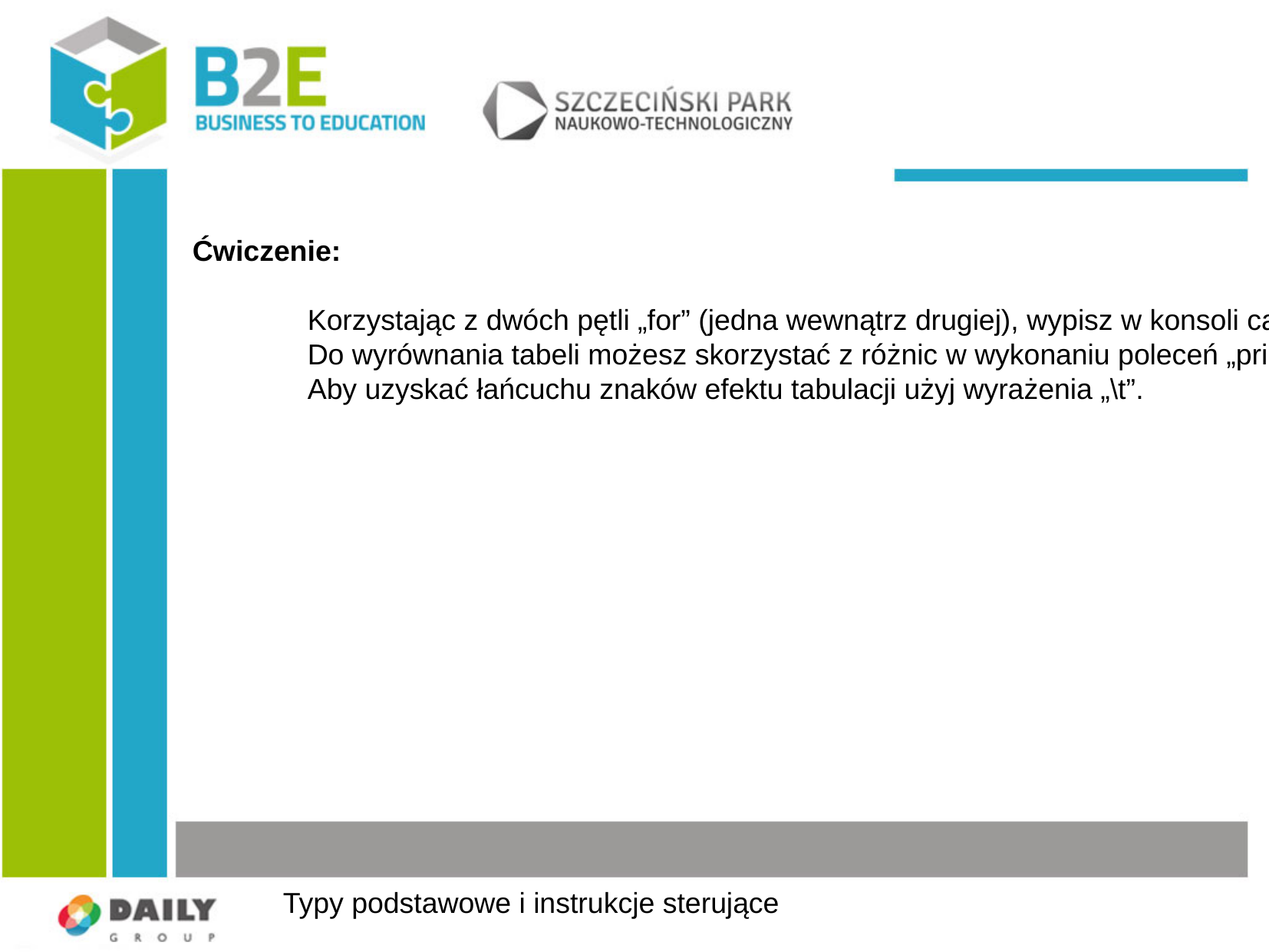

Ćwiczenie:

	Korzystając z dwóch pętli „for” (jedna wewnątrz drugiej), wypisz w konsoli całą tabliczkę mnożenia dla licz od 1 do 10.
	Do wyrównania tabeli możesz skorzystać z różnic w wykonaniu poleceń „print” i „println”.
	Aby uzyskać łańcuchu znaków efektu tabulacji użyj wyrażenia „\t”.
Typy podstawowe i instrukcje sterujące